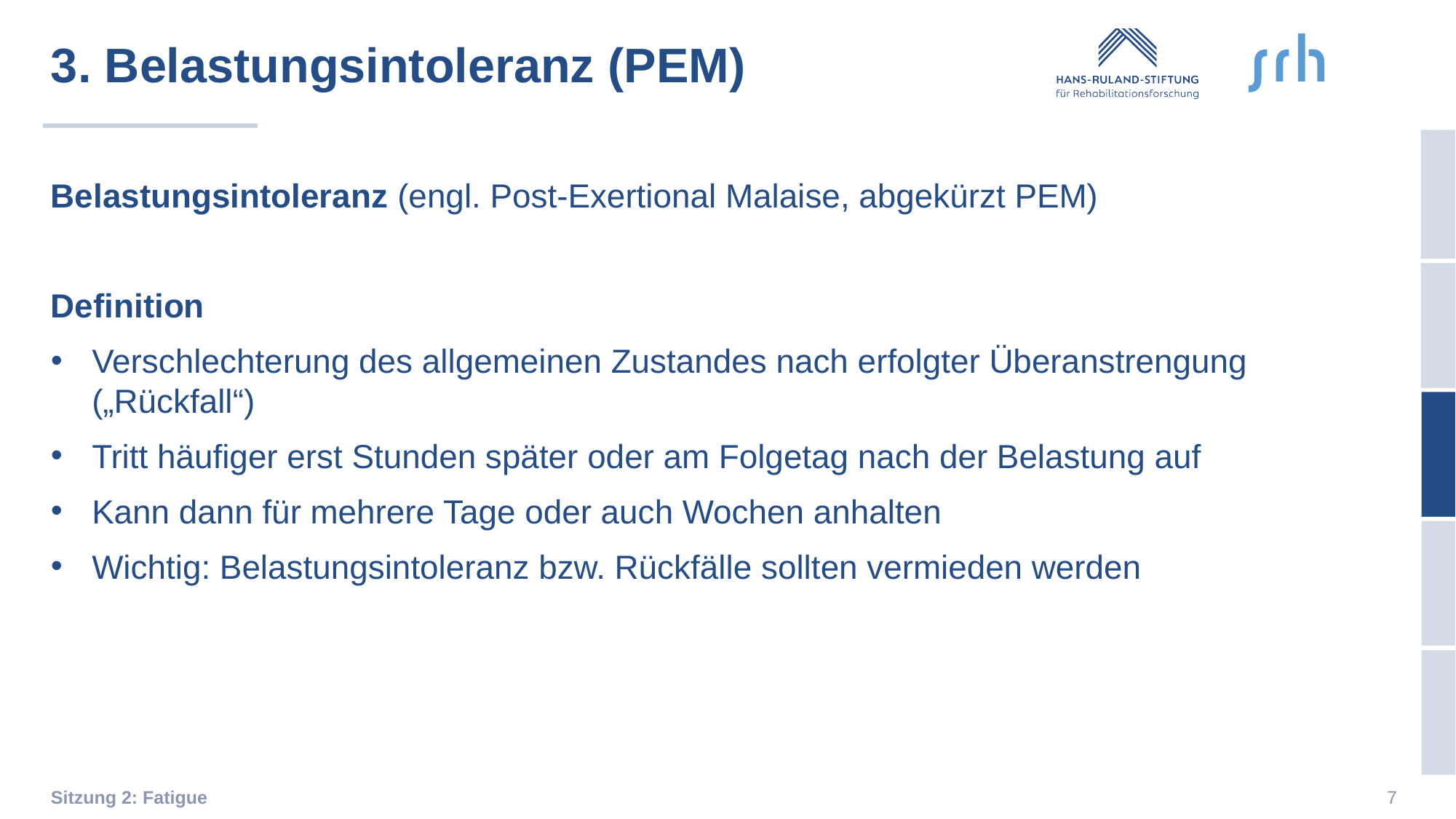

# 3. Belastungsintoleranz (PEM)
Belastungsintoleranz (engl. Post-Exertional Malaise, abgekürzt PEM)

Definition
Verschlechterung des allgemeinen Zustandes nach erfolgter Überanstrengung („Rückfall“)
Tritt häufiger erst Stunden später oder am Folgetag nach der Belastung auf
Kann dann für mehrere Tage oder auch Wochen anhalten
Wichtig: Belastungsintoleranz bzw. Rückfälle sollten vermieden werden

7
Sitzung 2: Fatigue